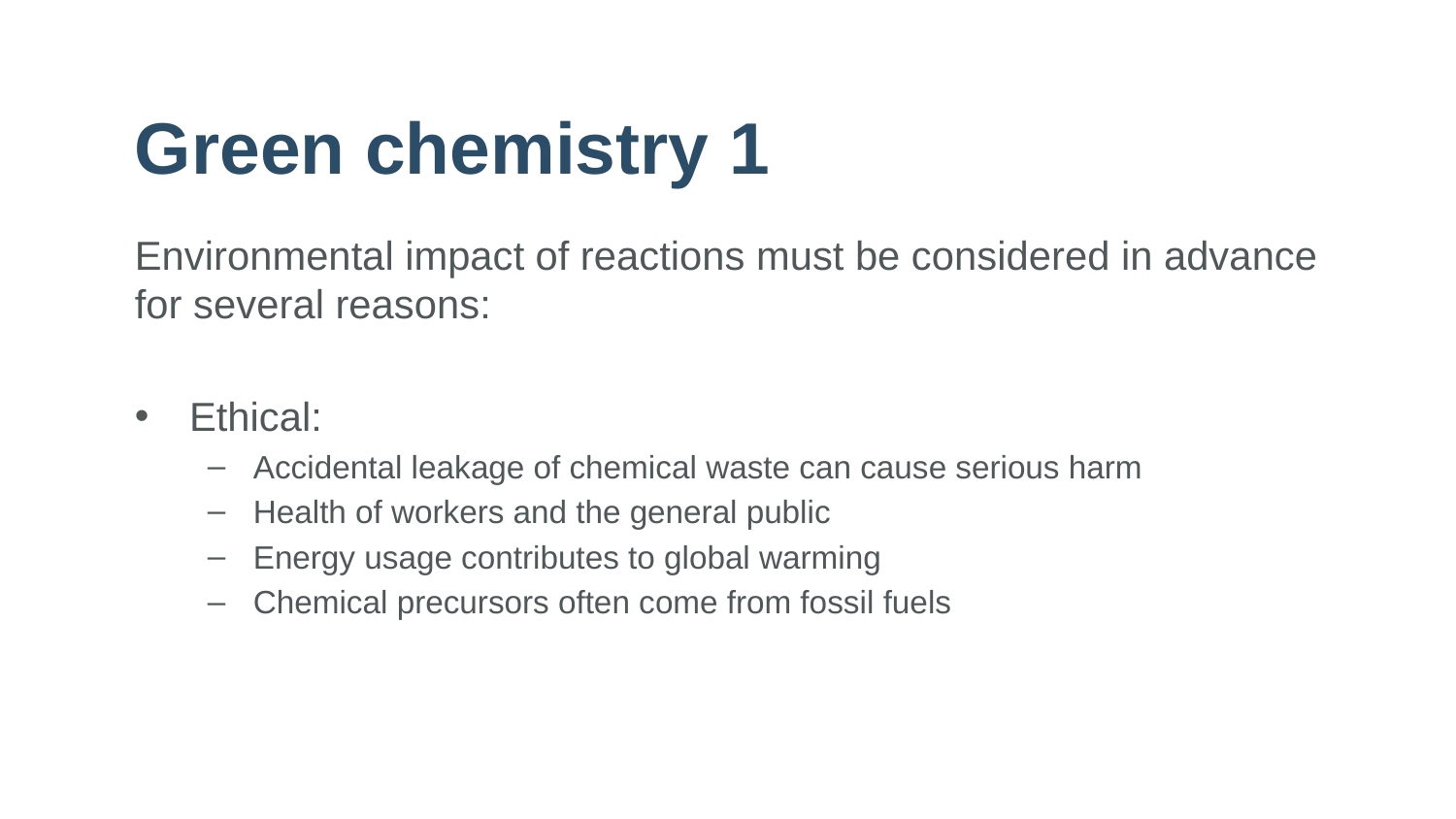

# Green chemistry 1
Environmental impact of reactions must be considered in advance for several reasons:

Ethical:
Accidental leakage of chemical waste can cause serious harm
Health of workers and the general public
Energy usage contributes to global warming
Chemical precursors often come from fossil fuels